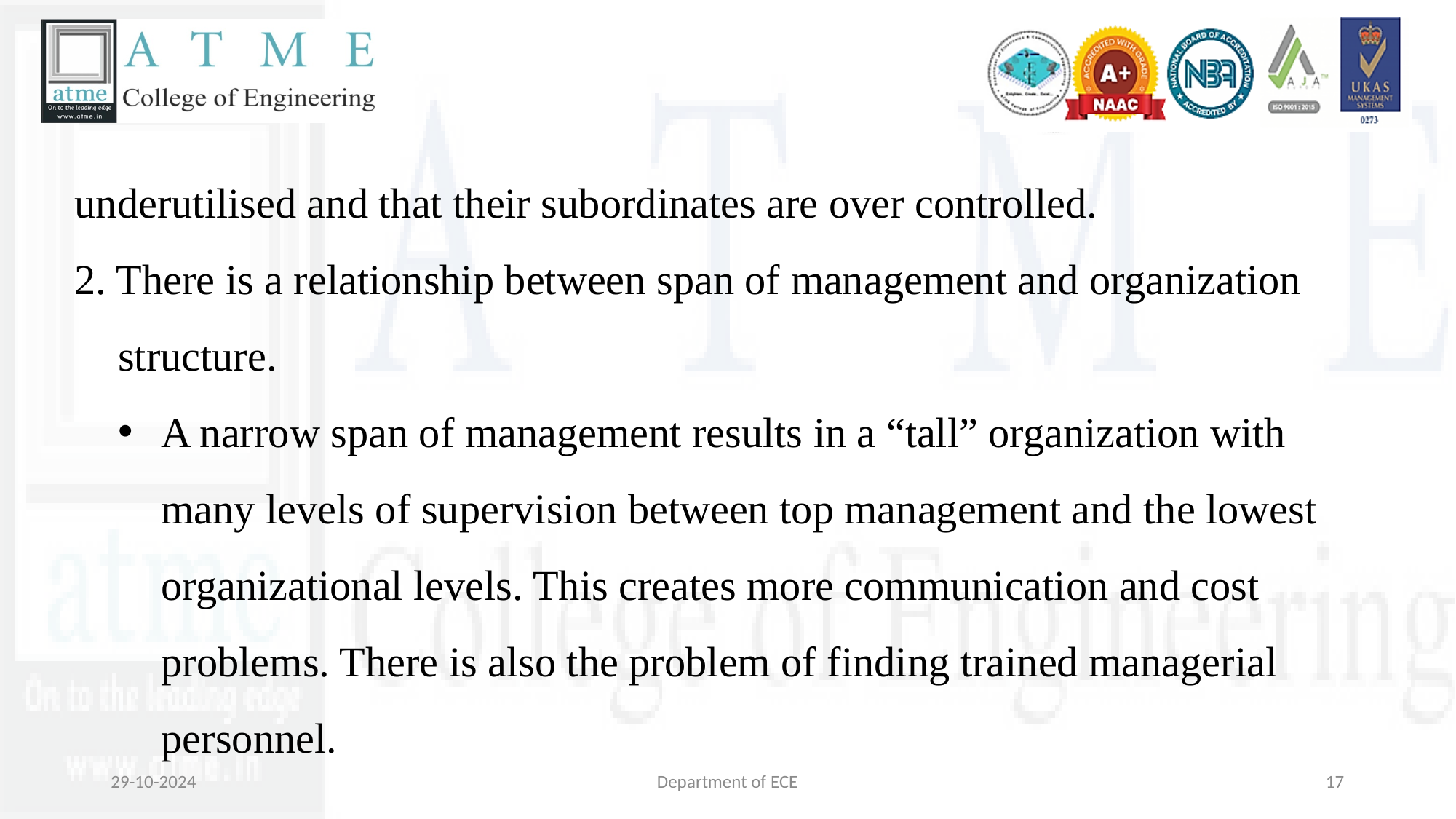

underutilised and that their subordinates are over controlled.
2. There is a relationship between span of management and organization structure.
A narrow span of management results in a “tall” organization with many levels of supervision between top management and the lowest organizational levels. This creates more communication and cost problems. There is also the problem of finding trained managerial personnel.

29-10-2024
Department of ECE
17